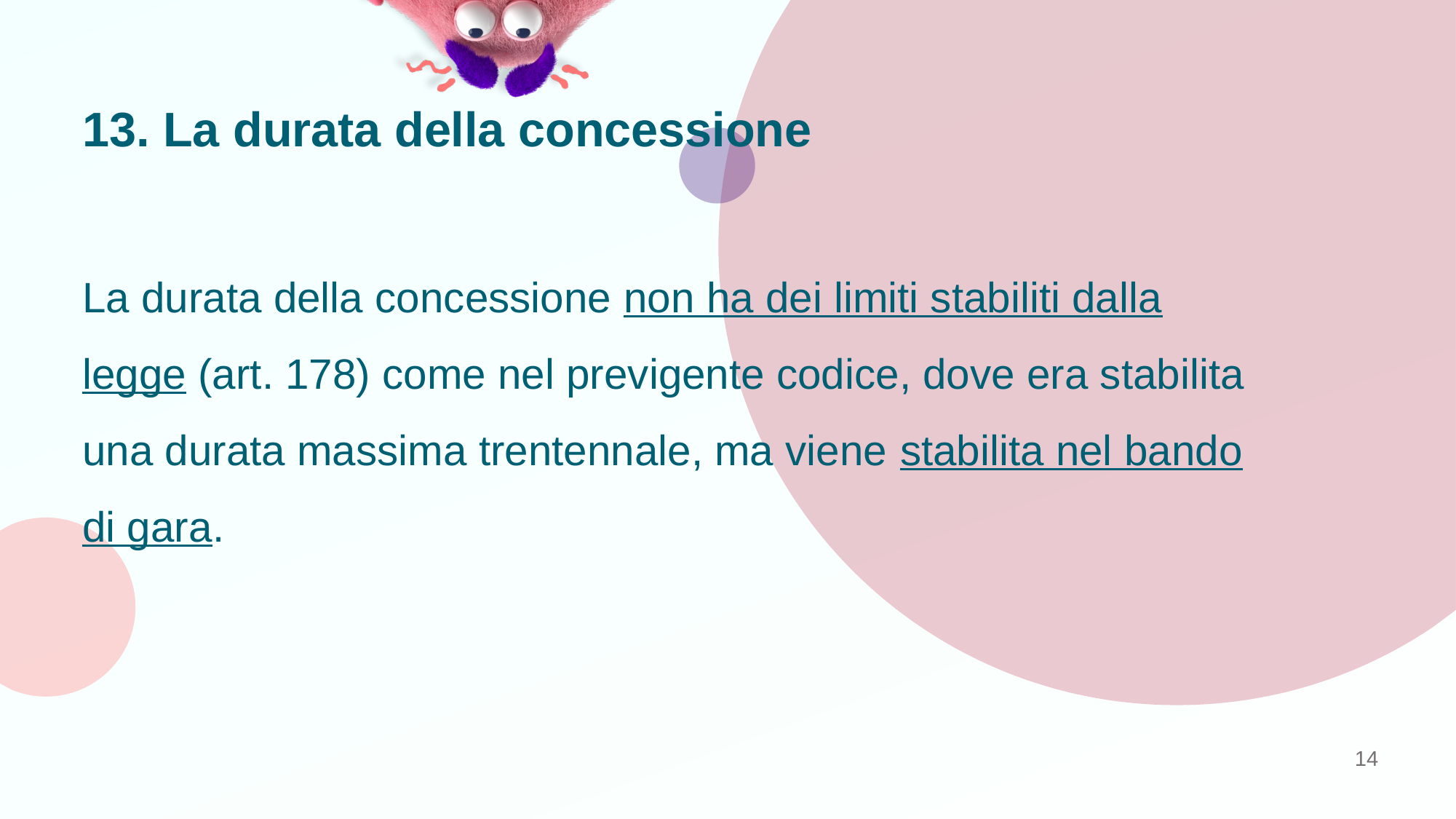

# 13. La durata della concessione
La durata della concessione non ha dei limiti stabiliti dalla legge (art. 178) come nel previgente codice, dove era stabilita una durata massima trentennale, ma viene stabilita nel bando di gara.
14